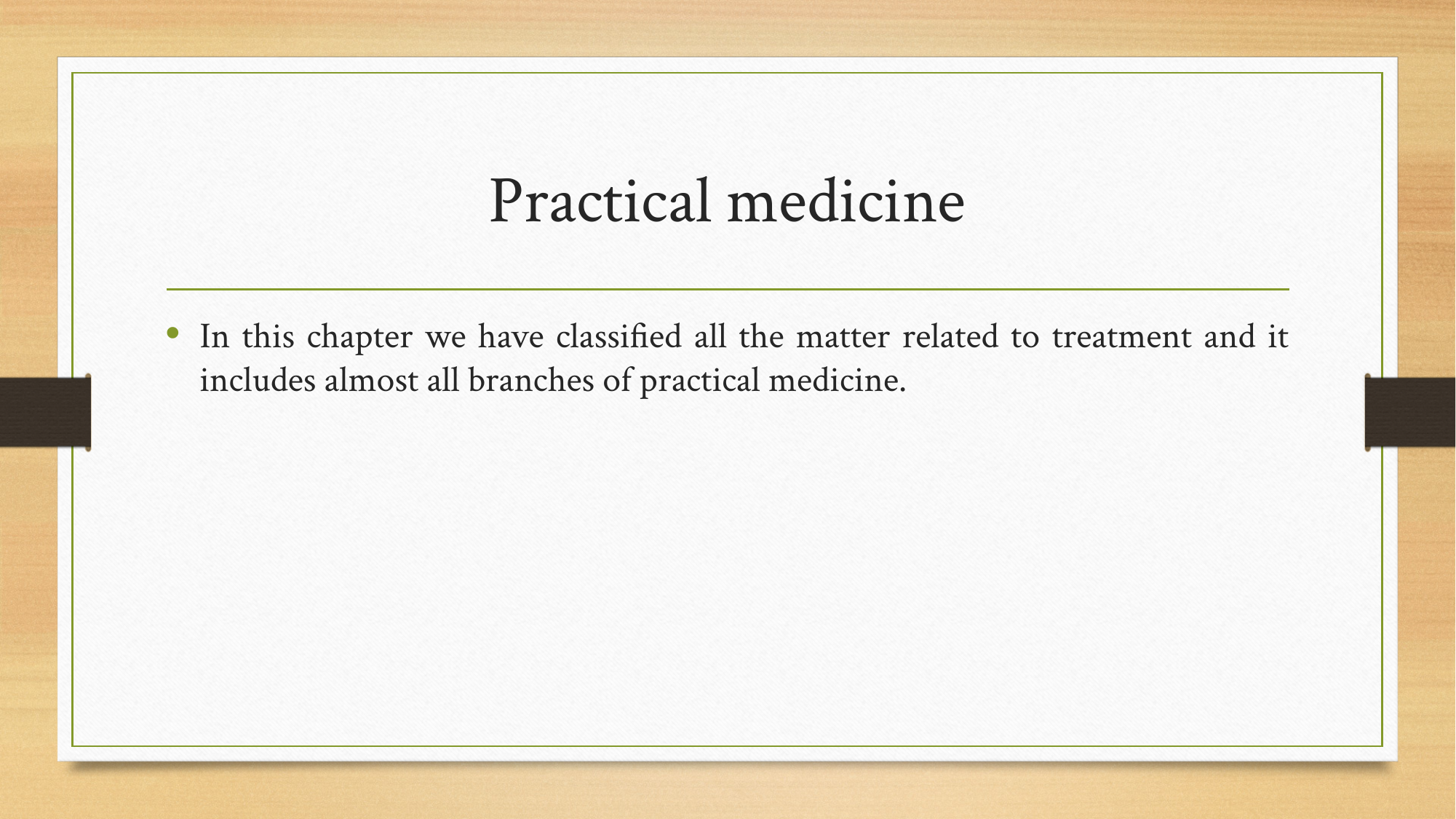

# Practical medicine
In this chapter we have classified all the matter related to treatment and it includes almost all branches of practical medicine.